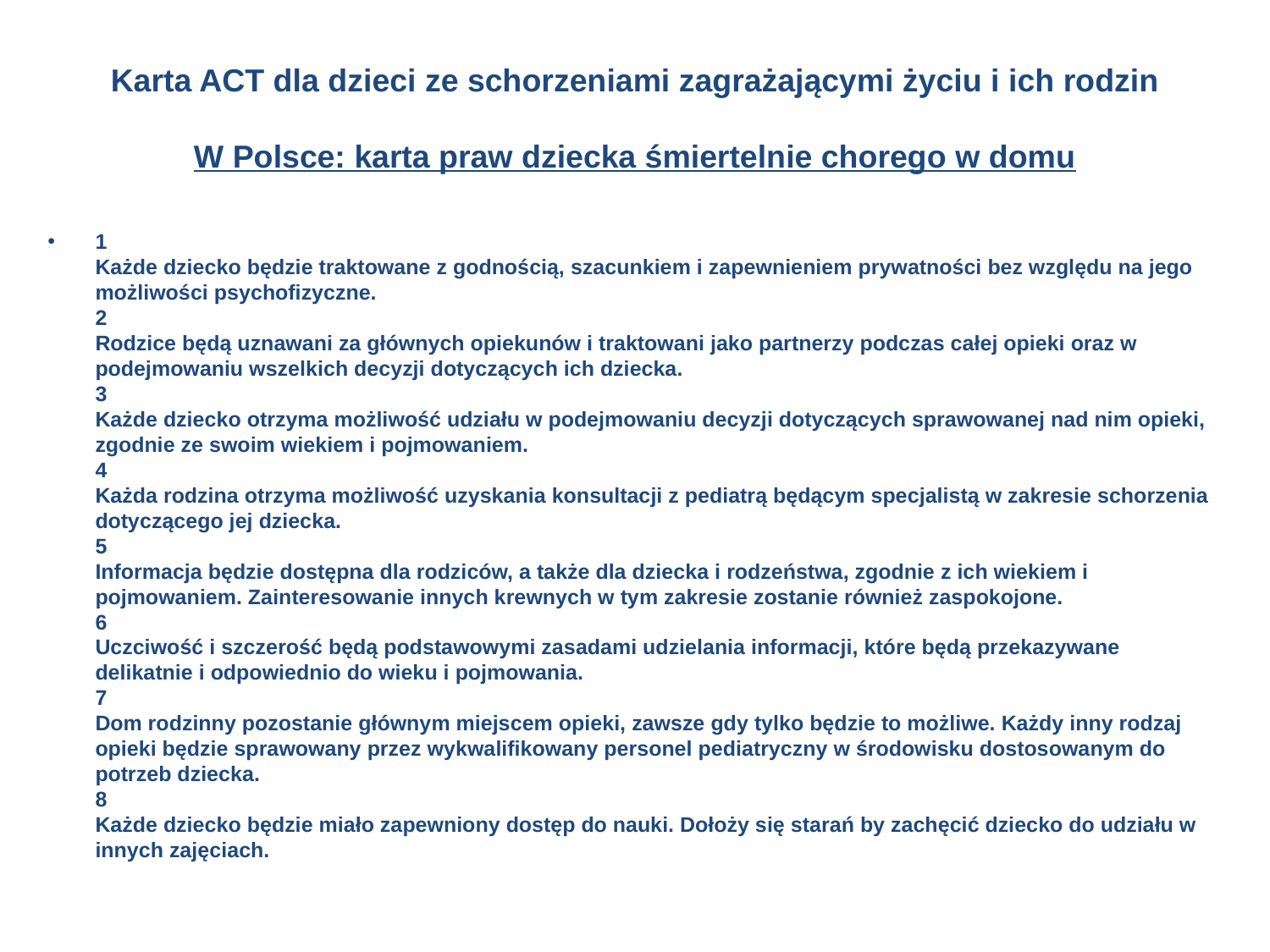

# Karta ACT dla dzieci ze schorzeniami zagrażającymi życiu i ich rodzin W Polsce: karta praw dziecka śmiertelnie chorego w domu
1
Każde dziecko będzie traktowane z godnością, szacunkiem i zapewnieniem prywatności bez względu na jego możliwości psychofizyczne.
2
Rodzice będą uznawani za głównych opiekunów i traktowani jako partnerzy podczas całej opieki oraz w podejmowaniu wszelkich decyzji dotyczących ich dziecka.
3
Każde dziecko otrzyma możliwość udziału w podejmowaniu decyzji dotyczących sprawowanej nad nim opieki, zgodnie ze swoim wiekiem i pojmowaniem.
4
Każda rodzina otrzyma możliwość uzyskania konsultacji z pediatrą będącym specjalistą w zakresie schorzenia dotyczącego jej dziecka.
5
Informacja będzie dostępna dla rodziców, a także dla dziecka i rodzeństwa, zgodnie z ich wiekiem i pojmowaniem. Zainteresowanie innych krewnych w tym zakresie zostanie również zaspokojone.
6
Uczciwość i szczerość będą podstawowymi zasadami udzielania informacji, które będą przekazywane delikatnie i odpowiednio do wieku i pojmowania.
7
Dom rodzinny pozostanie głównym miejscem opieki, zawsze gdy tylko będzie to możliwe. Każdy inny rodzaj opieki będzie sprawowany przez wykwalifikowany personel pediatryczny w środowisku dostosowanym do potrzeb dziecka.
8
Każde dziecko będzie miało zapewniony dostęp do nauki. Dołoży się starań by zachęcić dziecko do udziału w innych zajęciach.